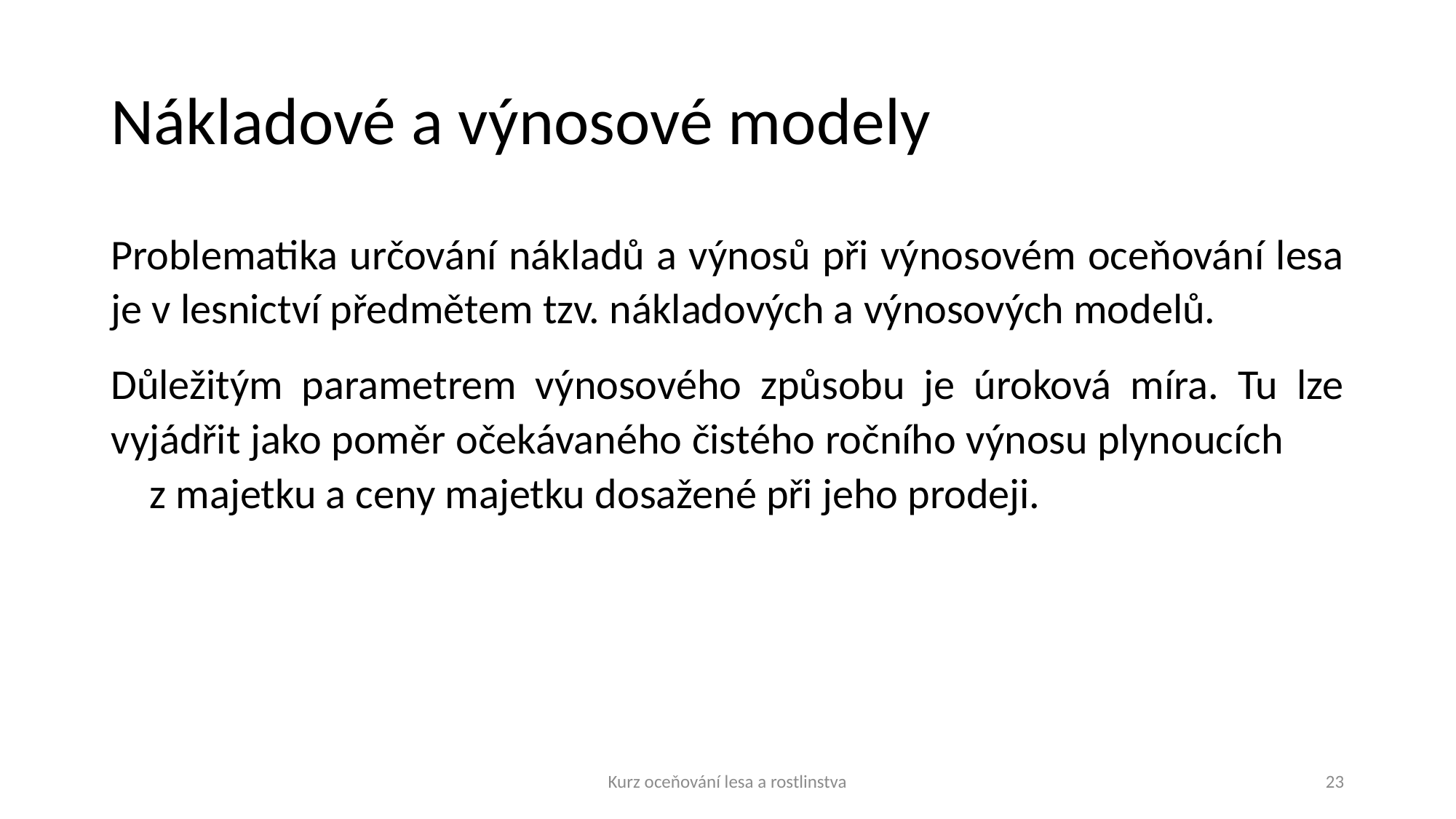

# Nákladové a výnosové modely
Problematika určování nákladů a výnosů při výnosovém oceňování lesa je v lesnictví předmětem tzv. nákladových a výnosových modelů.
Důležitým parametrem výnosového způsobu je úroková míra. Tu lze vyjádřit jako poměr očekávaného čistého ročního výnosu plynoucích           z majetku a ceny majetku dosažené při jeho prodeji.

Kurz oceňování lesa a rostlinstva
23